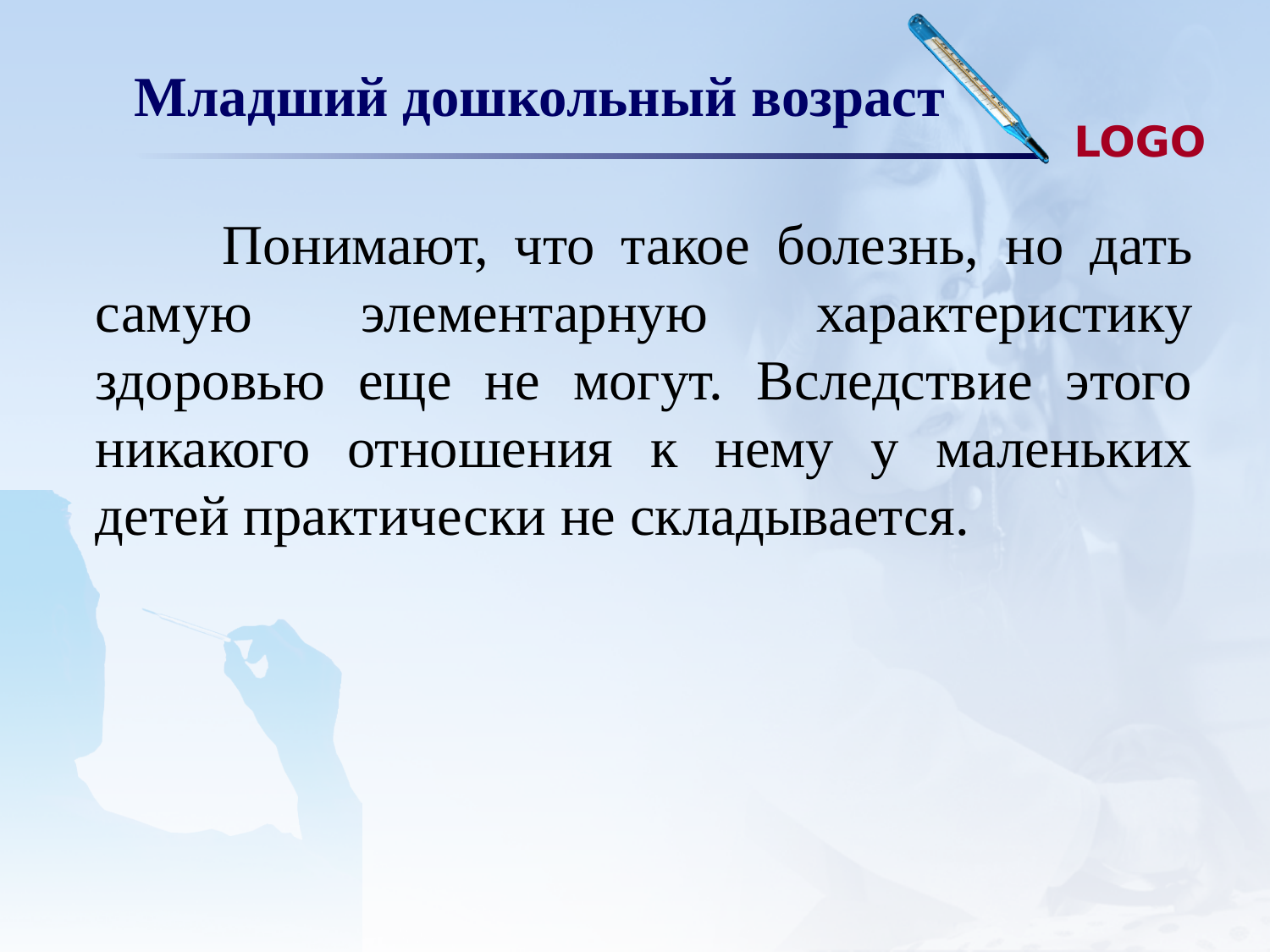

# Младший дошкольный возраст
	Понимают, что такое болезнь, но дать самую элементарную характеристику здоровью еще не могут. Вследствие этого никакого отношения к нему у маленьких детей практически не складывается.